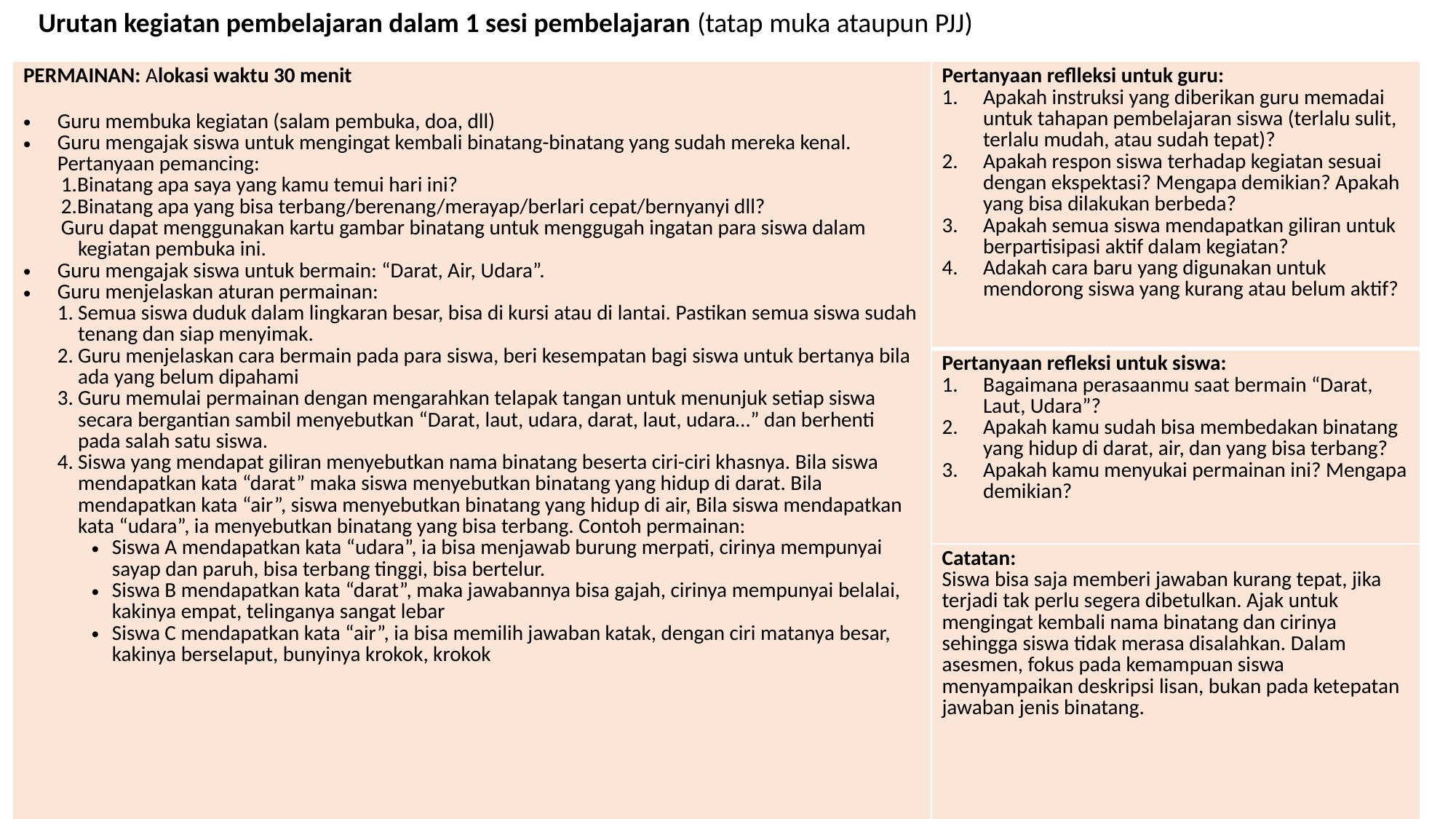

Urutan kegiatan pembelajaran dalam 1 sesi pembelajaran (tatap muka ataupun PJJ)
| PERMAINAN: Alokasi waktu 30 menit Guru membuka kegiatan (salam pembuka, doa, dll) Guru mengajak siswa untuk mengingat kembali binatang-binatang yang sudah mereka kenal. Pertanyaan pemancing: 1.Binatang apa saya yang kamu temui hari ini? 2.Binatang apa yang bisa terbang/berenang/merayap/berlari cepat/bernyanyi dll? Guru dapat menggunakan kartu gambar binatang untuk menggugah ingatan para siswa dalam kegiatan pembuka ini. Guru mengajak siswa untuk bermain: “Darat, Air, Udara”. Guru menjelaskan aturan permainan: Semua siswa duduk dalam lingkaran besar, bisa di kursi atau di lantai. Pastikan semua siswa sudah tenang dan siap menyimak. Guru menjelaskan cara bermain pada para siswa, beri kesempatan bagi siswa untuk bertanya bila ada yang belum dipahami Guru memulai permainan dengan mengarahkan telapak tangan untuk menunjuk setiap siswa secara bergantian sambil menyebutkan “Darat, laut, udara, darat, laut, udara…” dan berhenti pada salah satu siswa. Siswa yang mendapat giliran menyebutkan nama binatang beserta ciri-ciri khasnya. Bila siswa mendapatkan kata “darat” maka siswa menyebutkan binatang yang hidup di darat. Bila mendapatkan kata “air”, siswa menyebutkan binatang yang hidup di air, Bila siswa mendapatkan kata “udara”, ia menyebutkan binatang yang bisa terbang. Contoh permainan: Siswa A mendapatkan kata “udara”, ia bisa menjawab burung merpati, cirinya mempunyai sayap dan paruh, bisa terbang tinggi, bisa bertelur. Siswa B mendapatkan kata “darat”, maka jawabannya bisa gajah, cirinya mempunyai belalai, kakinya empat, telinganya sangat lebar Siswa C mendapatkan kata “air”, ia bisa memilih jawaban katak, dengan ciri matanya besar, kakinya berselaput, bunyinya krokok, krokok | Pertanyaan reflleksi untuk guru: Apakah instruksi yang diberikan guru memadai untuk tahapan pembelajaran siswa (terlalu sulit, terlalu mudah, atau sudah tepat)? Apakah respon siswa terhadap kegiatan sesuai dengan ekspektasi? Mengapa demikian? Apakah yang bisa dilakukan berbeda? Apakah semua siswa mendapatkan giliran untuk berpartisipasi aktif dalam kegiatan? Adakah cara baru yang digunakan untuk mendorong siswa yang kurang atau belum aktif? |
| --- | --- |
|  | Pertanyaan refleksi untuk siswa: Bagaimana perasaanmu saat bermain “Darat, Laut, Udara”? Apakah kamu sudah bisa membedakan binatang yang hidup di darat, air, dan yang bisa terbang? Apakah kamu menyukai permainan ini? Mengapa demikian? |
|  | Catatan: Siswa bisa saja memberi jawaban kurang tepat, jika terjadi tak perlu segera dibetulkan. Ajak untuk mengingat kembali nama binatang dan cirinya sehingga siswa tidak merasa disalahkan. Dalam asesmen, fokus pada kemampuan siswa menyampaikan deskripsi lisan, bukan pada ketepatan jawaban jenis binatang. |